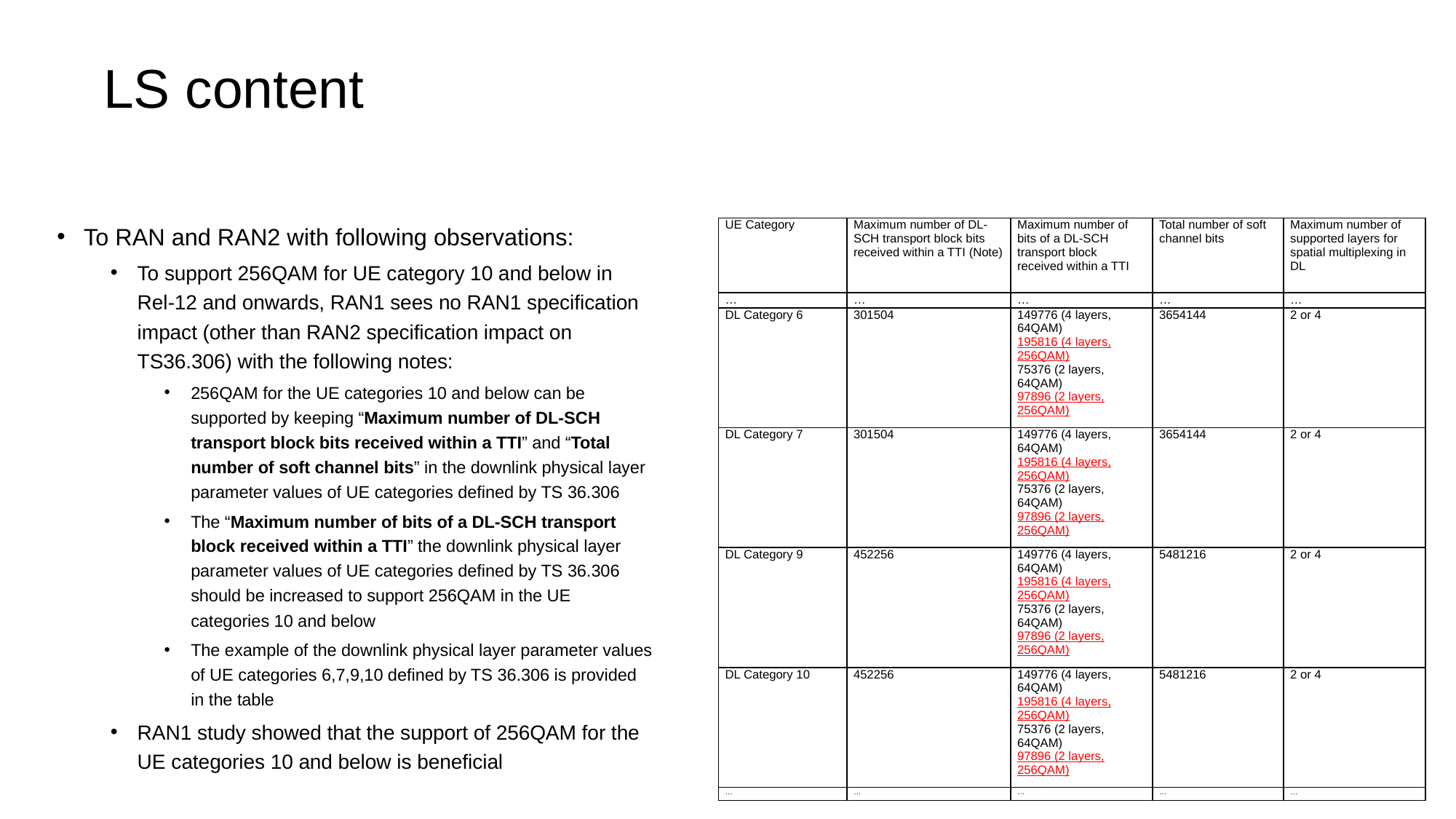

# LS content
To RAN and RAN2 with following observations:
To support 256QAM for UE category 10 and below in Rel-12 and onwards, RAN1 sees no RAN1 specification impact (other than RAN2 specification impact on TS36.306) with the following notes:
256QAM for the UE categories 10 and below can be supported by keeping “Maximum number of DL-SCH transport block bits received within a TTI” and “Total number of soft channel bits” in the downlink physical layer parameter values of UE categories defined by TS 36.306
The “Maximum number of bits of a DL-SCH transport block received within a TTI” the downlink physical layer parameter values of UE categories defined by TS 36.306 should be increased to support 256QAM in the UE categories 10 and below
The example of the downlink physical layer parameter values of UE categories 6,7,9,10 defined by TS 36.306 is provided in the table
RAN1 study showed that the support of 256QAM for the UE categories 10 and below is beneficial
| UE Category | Maximum number of DL-SCH transport block bits received within a TTI (Note) | Maximum number of bits of a DL-SCH transport block received within a TTI | Total number of soft channel bits | Maximum number of supported layers for spatial multiplexing in DL |
| --- | --- | --- | --- | --- |
| … | … | … | … | … |
| DL Category 6 | 301504 | 149776 (4 layers, 64QAM) 195816 (4 layers, 256QAM) 75376 (2 layers, 64QAM) 97896 (2 layers, 256QAM) | 3654144 | 2 or 4 |
| DL Category 7 | 301504 | 149776 (4 layers, 64QAM) 195816 (4 layers, 256QAM) 75376 (2 layers, 64QAM) 97896 (2 layers, 256QAM) | 3654144 | 2 or 4 |
| DL Category 9 | 452256 | 149776 (4 layers, 64QAM) 195816 (4 layers, 256QAM) 75376 (2 layers, 64QAM) 97896 (2 layers, 256QAM) | 5481216 | 2 or 4 |
| DL Category 10 | 452256 | 149776 (4 layers, 64QAM) 195816 (4 layers, 256QAM) 75376 (2 layers, 64QAM) 97896 (2 layers, 256QAM) | 5481216 | 2 or 4 |
| … | … | … | … | … |